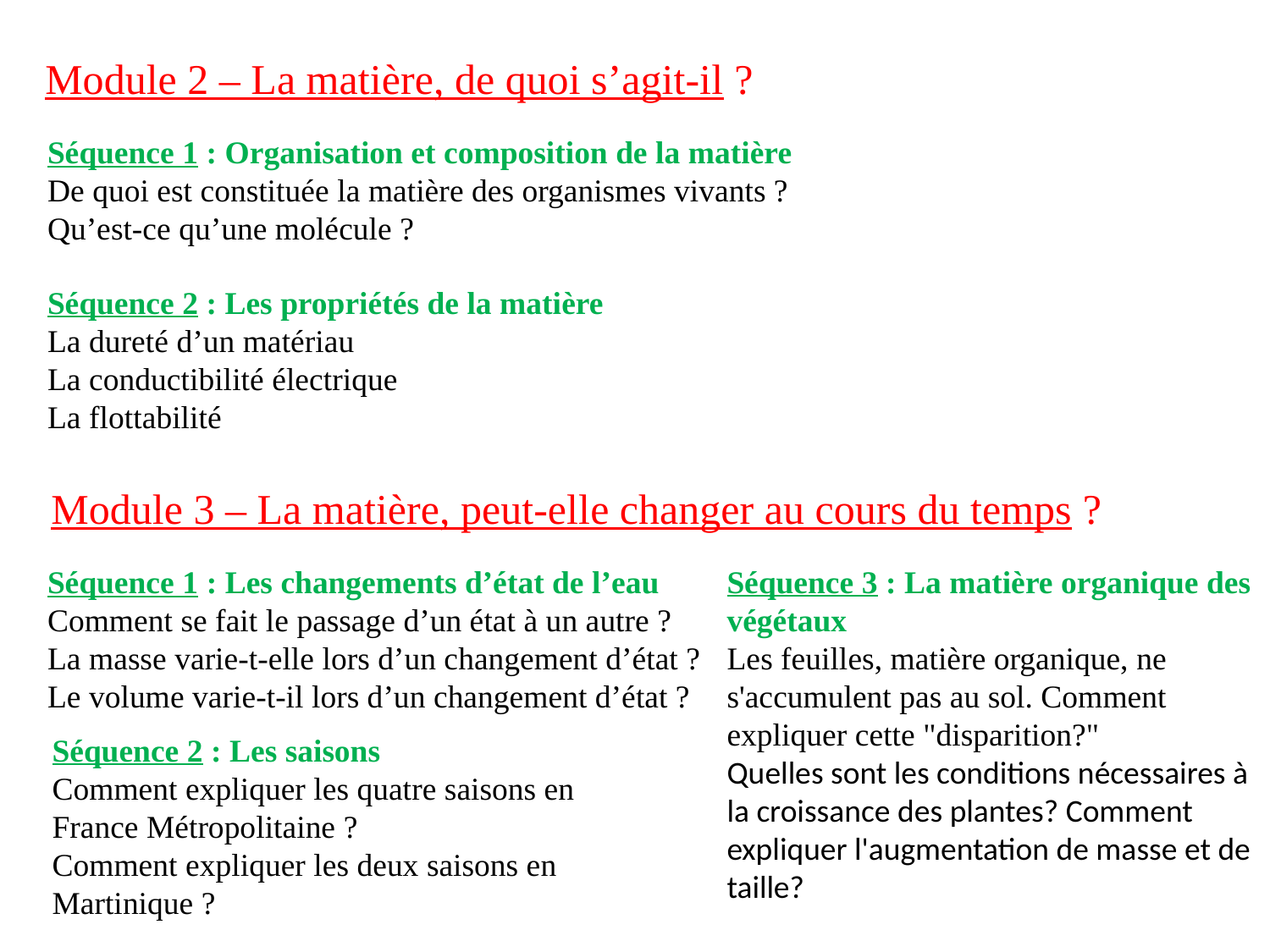

Module 2 – La matière, de quoi s’agit-il ?
Séquence 1 : Organisation et composition de la matière
De quoi est constituée la matière des organismes vivants ?
Qu’est-ce qu’une molécule ?

Séquence 2 : Les propriétés de la matière
La dureté d’un matériau
La conductibilité électrique
La flottabilité

Module 3 – La matière, peut-elle changer au cours du temps ?
Séquence 3 : La matière organique des végétaux
Les feuilles, matière organique, ne s'accumulent pas au sol. Comment expliquer cette "disparition?"
Quelles sont les conditions nécessaires à la croissance des plantes? Comment expliquer l'augmentation de masse et de taille?
Séquence 1 : Les changements d’état de l’eau
Comment se fait le passage d’un état à un autre ?
La masse varie-t-elle lors d’un changement d’état ?
Le volume varie-t-il lors d’un changement d’état ?

Séquence 2 : Les saisons
Comment expliquer les quatre saisons en France Métropolitaine ?
Comment expliquer les deux saisons en Martinique ?